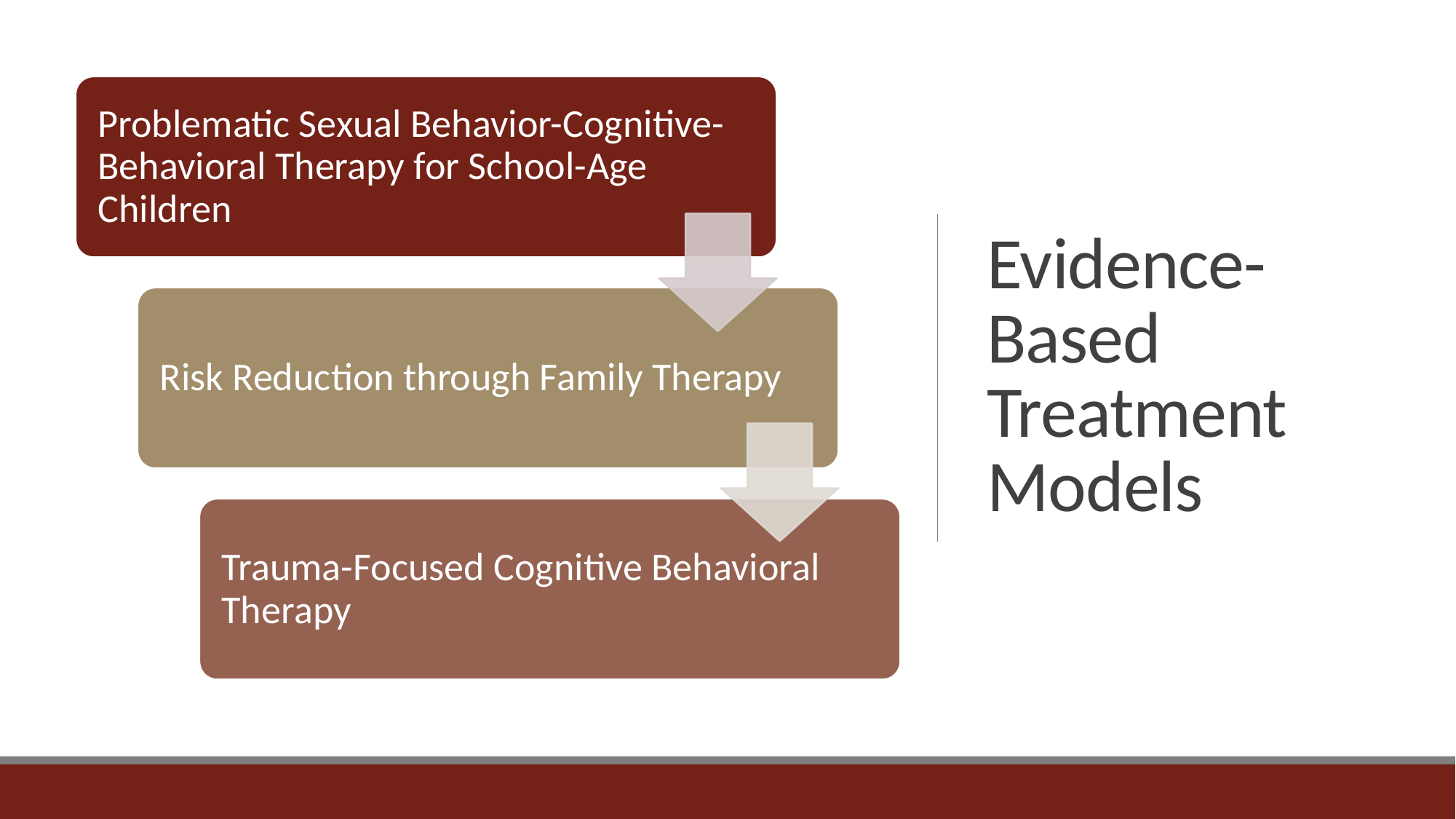

# Evidence-Based Treatment Models
Problematic Sexual Behavior-Cognitive-Behavioral Therapy for School-Age Children
Risk Reduction through Family Therapy
Trauma-Focused Cognitive Behavioral Therapy